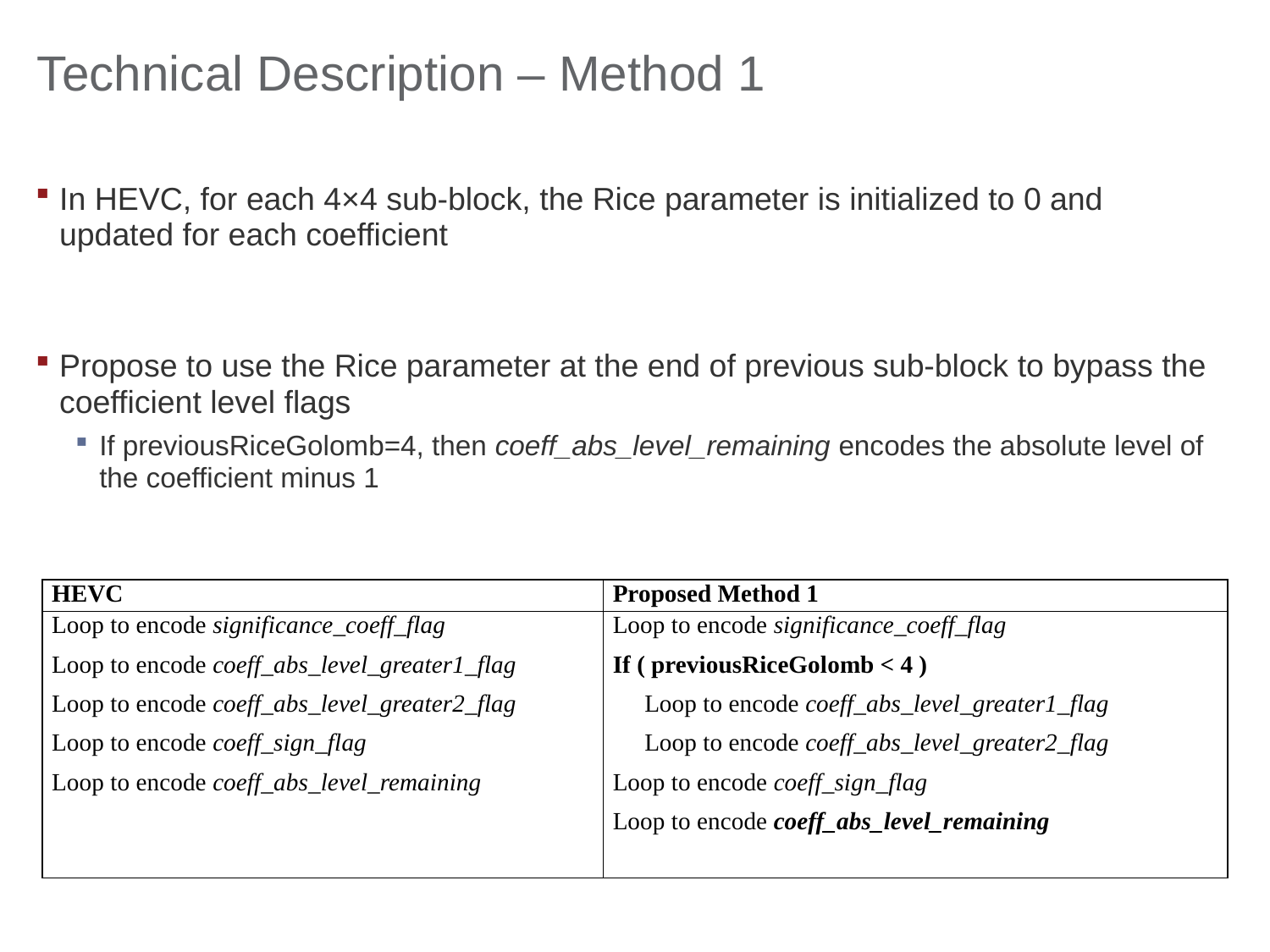

# Technical Description – Method 1

In HEVC, for each 4×4 sub-block, the Rice parameter is initialized to 0 and updated for each coefficient

Propose to use the Rice parameter at the end of previous sub-block to bypass the coefficient level flags
If previousRiceGolomb=4, then coeff_abs_level_remaining encodes the absolute level of the coefficient minus 1

| HEVC | Proposed Method 1 |
| --- | --- |
| Loop to encode significance\_coeff\_flag Loop to encode coeff\_abs\_level\_greater1\_flag Loop to encode coeff\_abs\_level\_greater2\_flag Loop to encode coeff\_sign\_flag Loop to encode coeff\_abs\_level\_remaining | Loop to encode significance\_coeff\_flag If ( previousRiceGolomb < 4 ) Loop to encode coeff\_abs\_level\_greater1\_flag Loop to encode coeff\_abs\_level\_greater2\_flag Loop to encode coeff\_sign\_flag Loop to encode coeff\_abs\_level\_remaining |